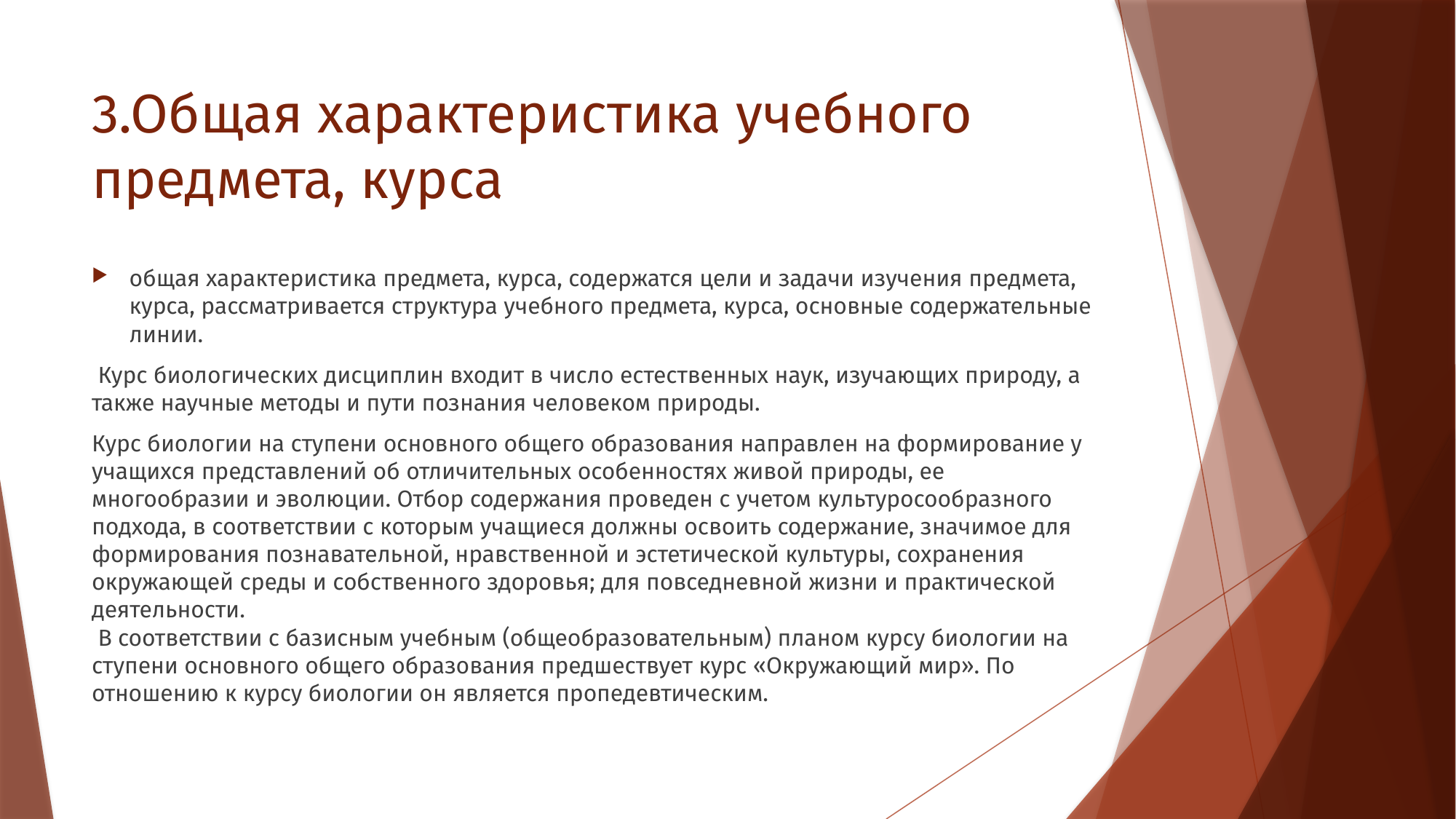

# 3.Общая характеристика учебного предмета, курса
общая характеристика предмета, курса, содержатся цели и задачи изучения предмета, курса, рассматривается структура учебного предмета, курса, основные содержательные линии.
 Курс биологических дисциплин входит в число естественных наук, изучающих природу, а также научные методы и пути познания человеком природы.
Курс биологии на ступени основного общего образования направлен на формирование у учащихся представлений об от­личительных особенностях живой природы, ее многообразии и эволюции. Отбор содержания проведен с учетом культуросообразного подхода, в соответствии с которым учащиеся должны освоить содер­жание, значимое для формирования познавательной, нрав­ственной и эстетической культуры, сохранения окружающей среды и собственного здоровья; для повседневной жизни и практической деятельности.
 В соответствии с базисным учебным (общеобразова­тельным) планом курсу биологии на ступени основного обще­го образования предшествует курс «Окружающий мир». По отношению к курсу биологии он является пропедевтическим.